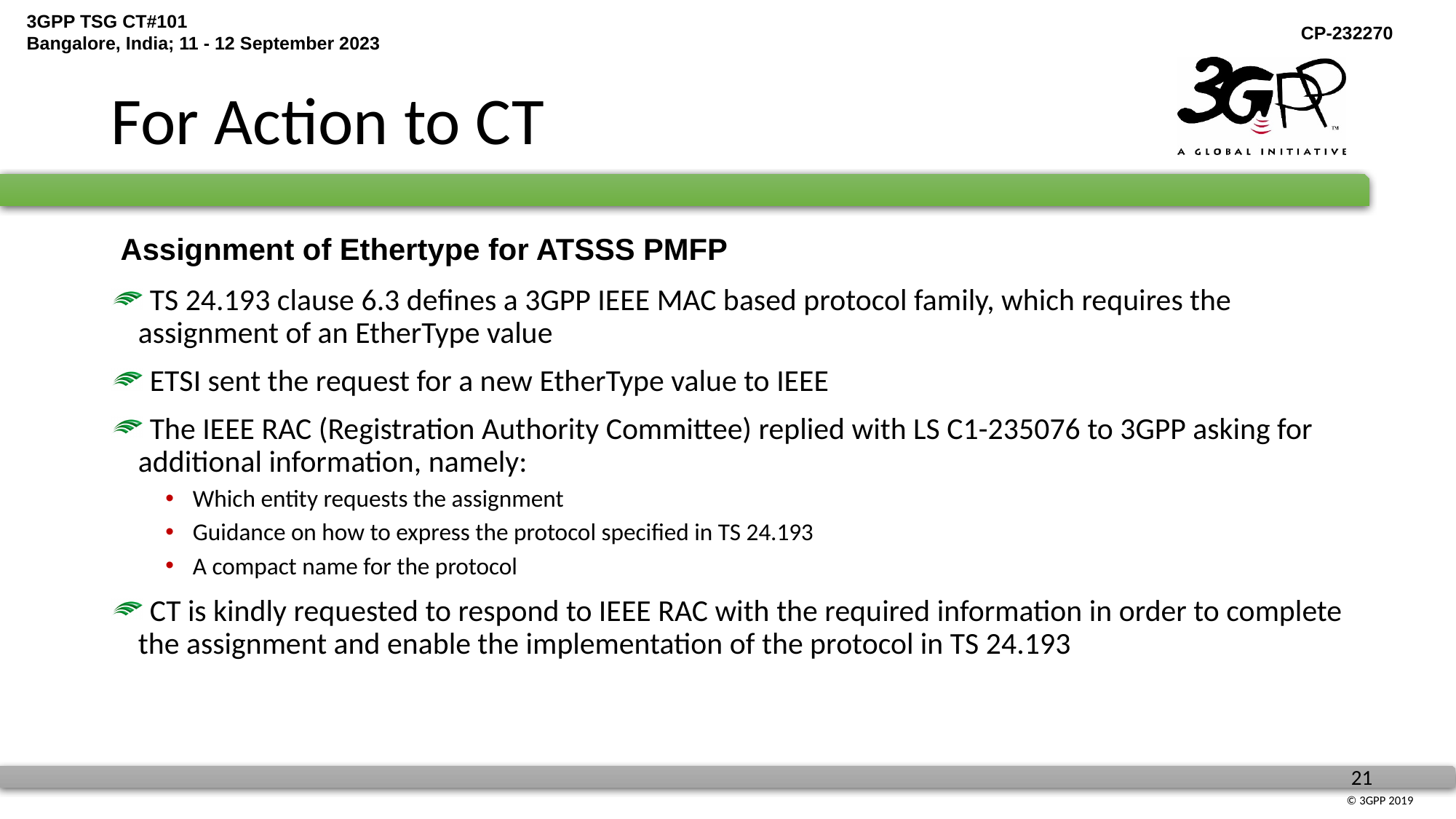

# For Action to CT
 Assignment of Ethertype for ATSSS PMFP
 TS 24.193 clause 6.3 defines a 3GPP IEEE MAC based protocol family, which requires the assignment of an EtherType value
 ETSI sent the request for a new EtherType value to IEEE
 The IEEE RAC (Registration Authority Committee) replied with LS C1-235076 to 3GPP asking for additional information, namely:
Which entity requests the assignment
Guidance on how to express the protocol specified in TS 24.193
A compact name for the protocol
 CT is kindly requested to respond to IEEE RAC with the required information in order to complete the assignment and enable the implementation of the protocol in TS 24.193